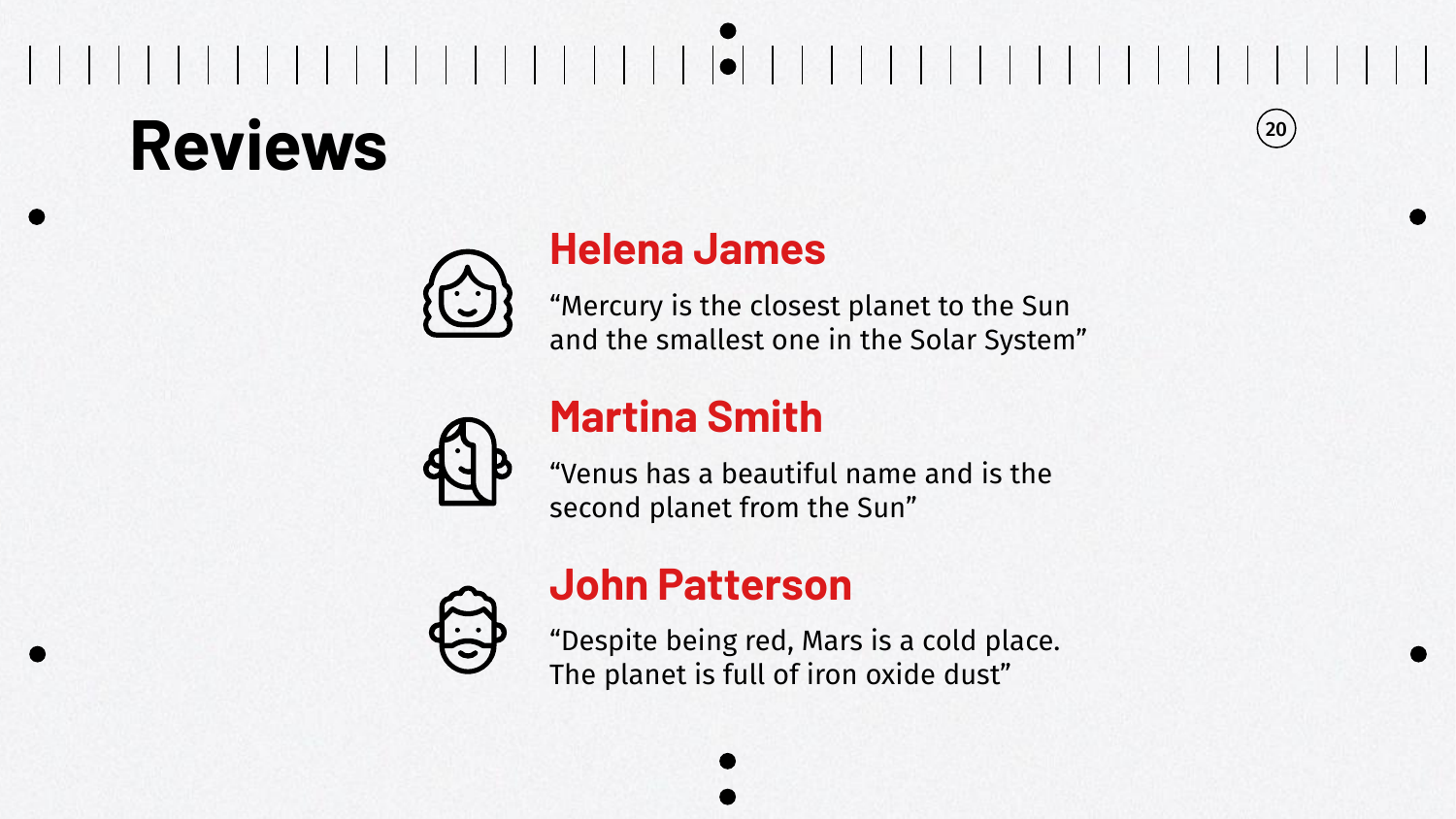

# Reviews
20

Helena James

“Mercury is the closest planet to the Sun and the smallest one in the Solar System”
Martina Smith

“Venus has a beautiful name and is the second planet from the Sun”
John Patterson

“Despite being red, Mars is a cold place. The planet is full of iron oxide dust”